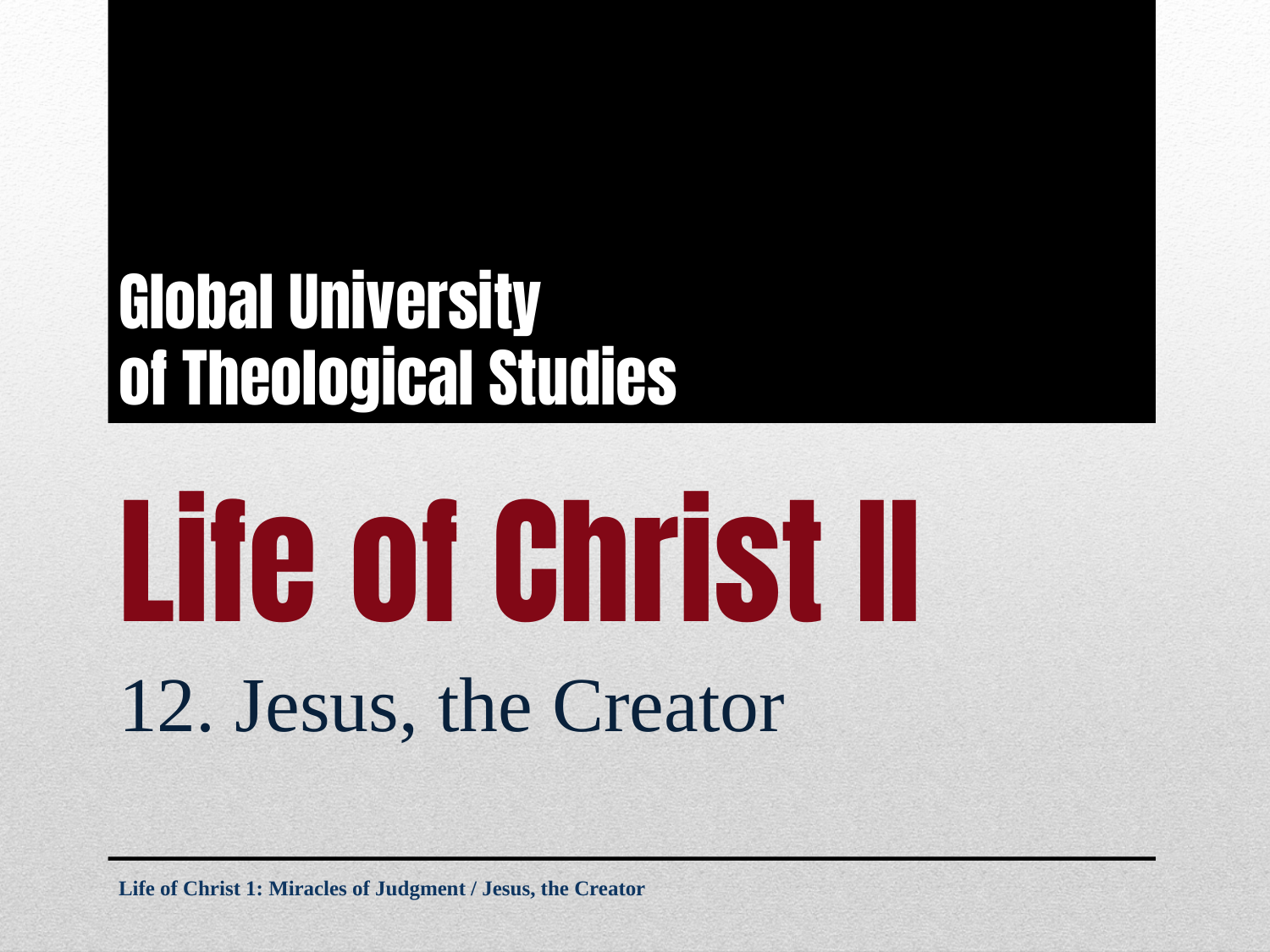

Global University
of Theological Studies
# Life of Christ II
12. Jesus, the Creator
Life of Christ 1: Miracles of Judgment / Jesus, the Creator